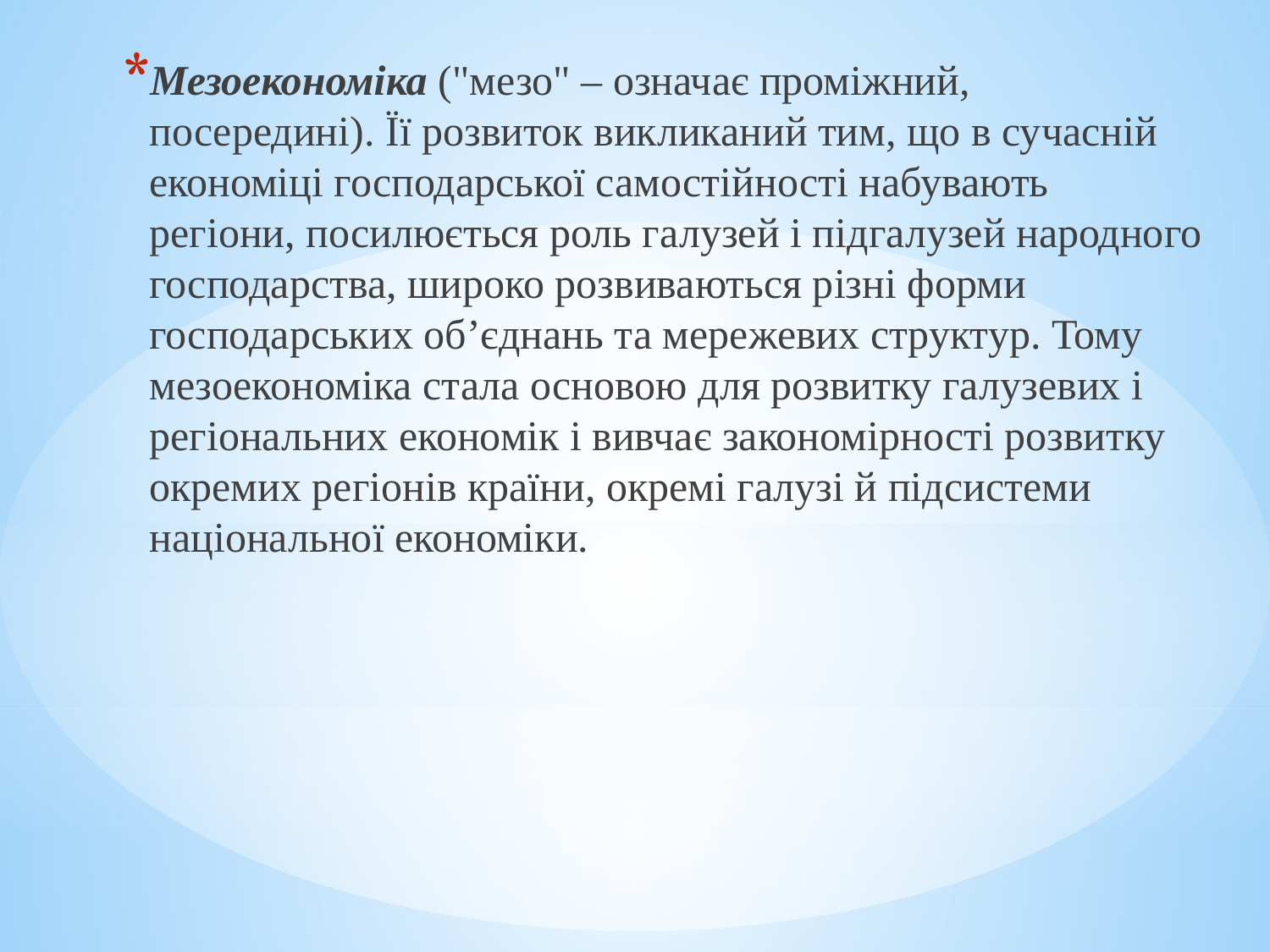

Мезоекономіка ("мезо" – означає проміжний, посередині). Її розвиток викликаний тим, що в сучасній економіці господарської самостійності набувають регіони, посилюється роль галузей і підгалузей народного господарства, широко розвиваються різні форми господарських об’єднань та мережевих структур. Тому мезоекономіка стала основою для розвитку галузевих і регіональних економік і вивчає закономірності розвитку окремих регіонів країни, окремі галузі й підсистеми національної економіки.